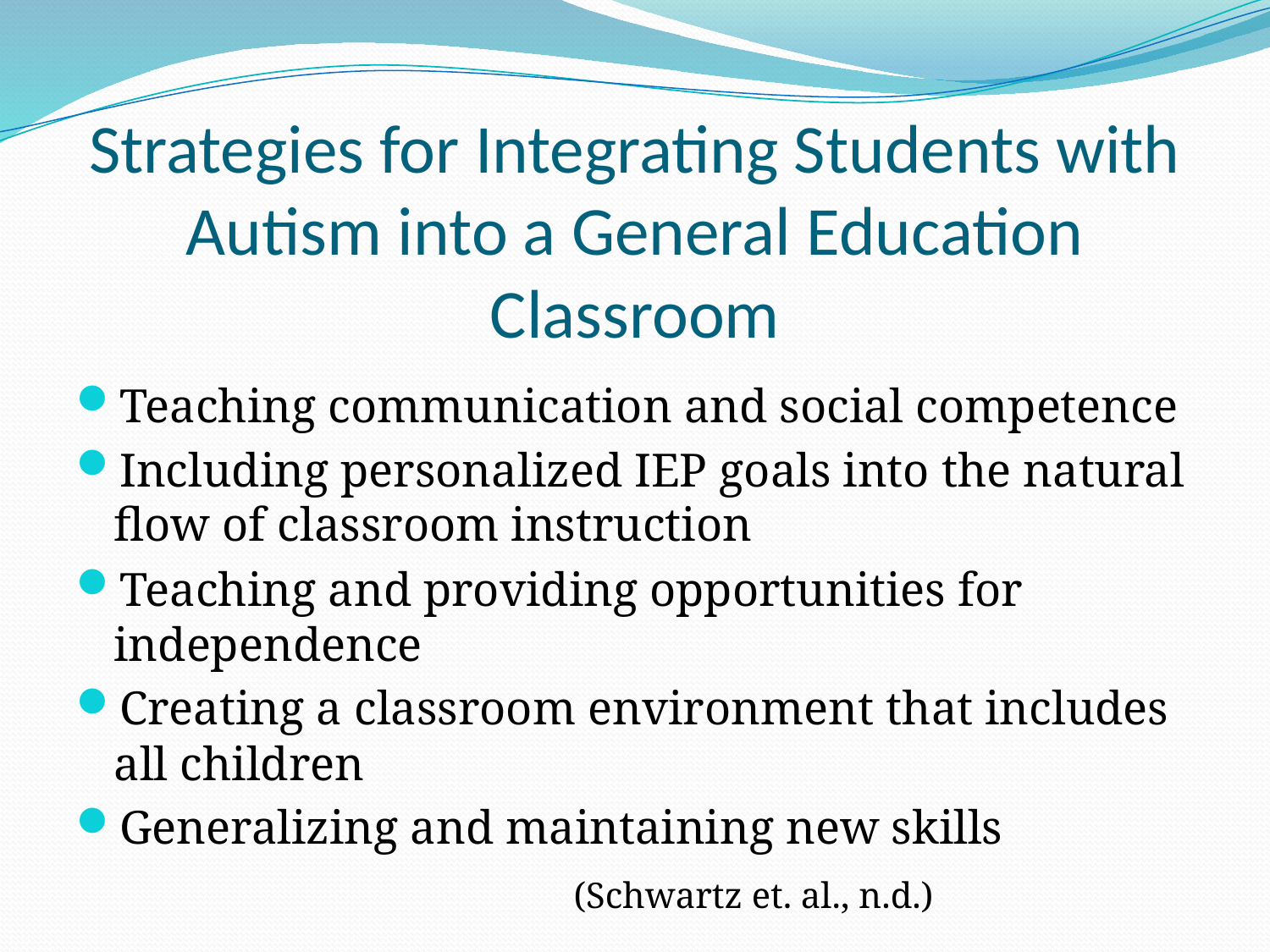

# Strategies for Integrating Students with Autism into a General Education Classroom
Teaching communication and social competence
Including personalized IEP goals into the natural flow of classroom instruction
Teaching and providing opportunities for independence
Creating a classroom environment that includes all children
Generalizing and maintaining new skills
                                          (Schwartz et. al., n.d.)